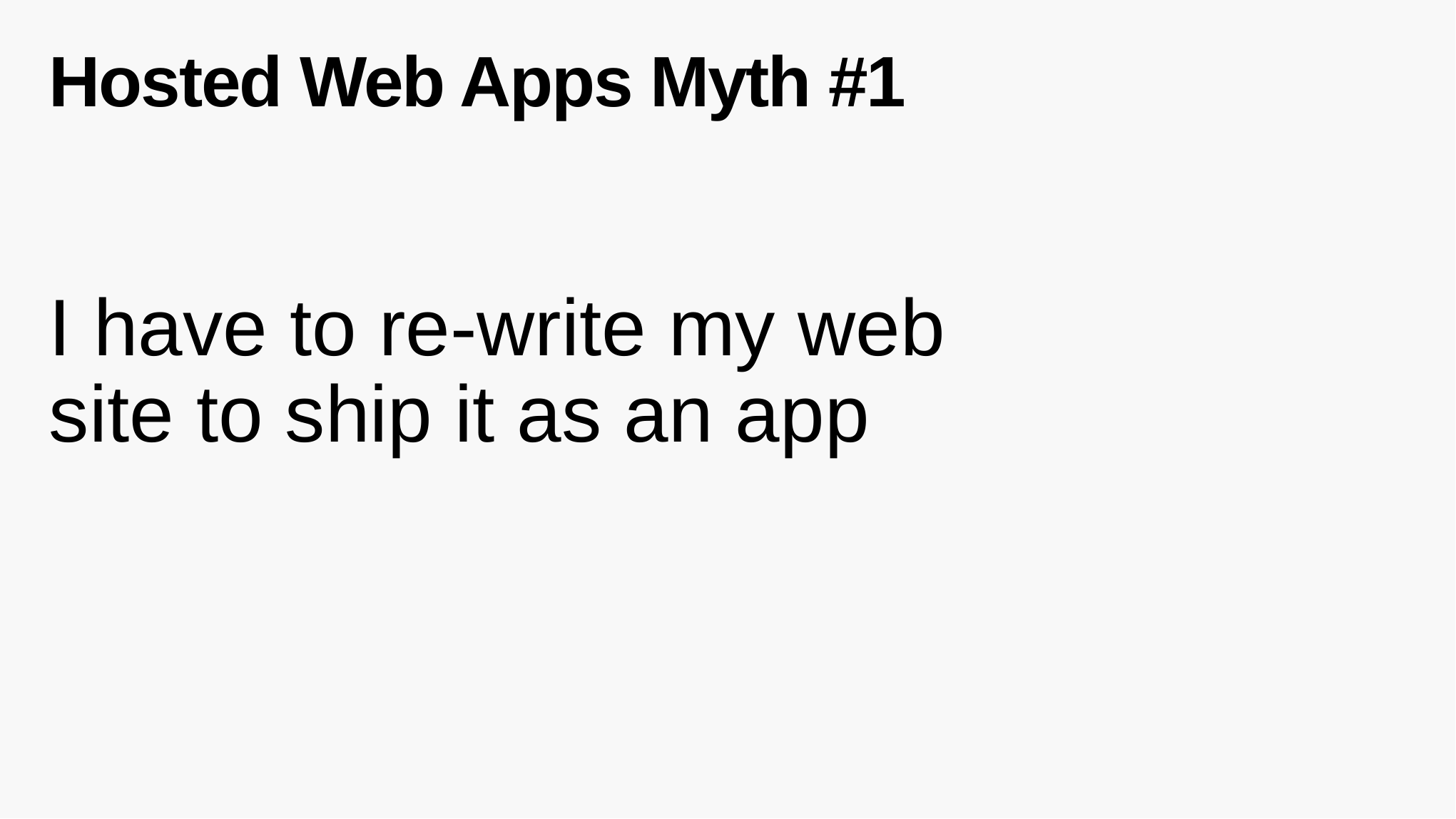

# Hosted Web Apps Myth #1
I have to re-write my web site to ship it as an app